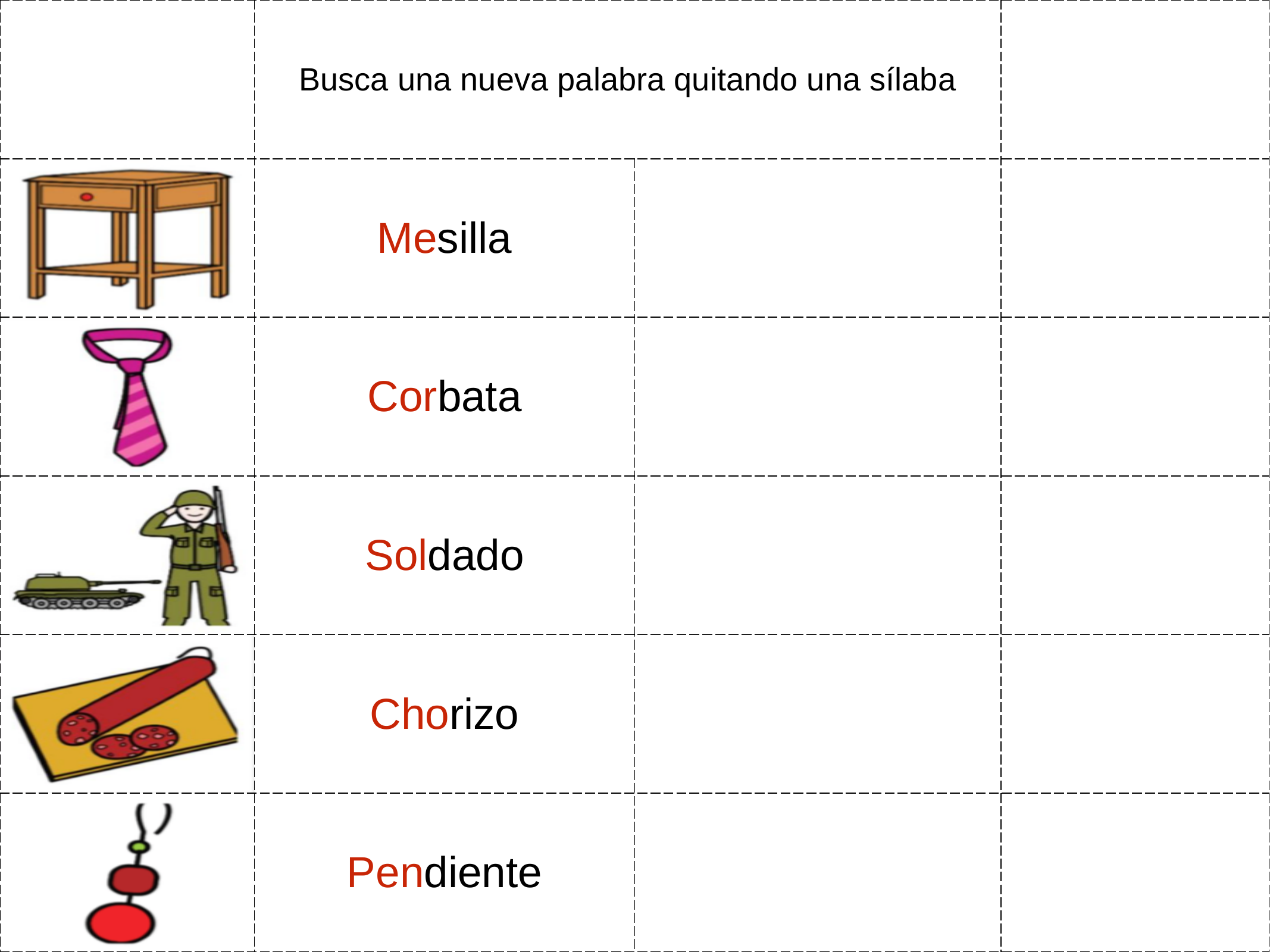

|  | Busca una nueva palabra quitando una sílaba |  |  |
| --- | --- | --- | --- |
|  | Mesilla |  |  |
|  | Corbata |  |  |
|  | Soldado |  |  |
|  | Chorizo |  |  |
|  | Pendiente |  |  |